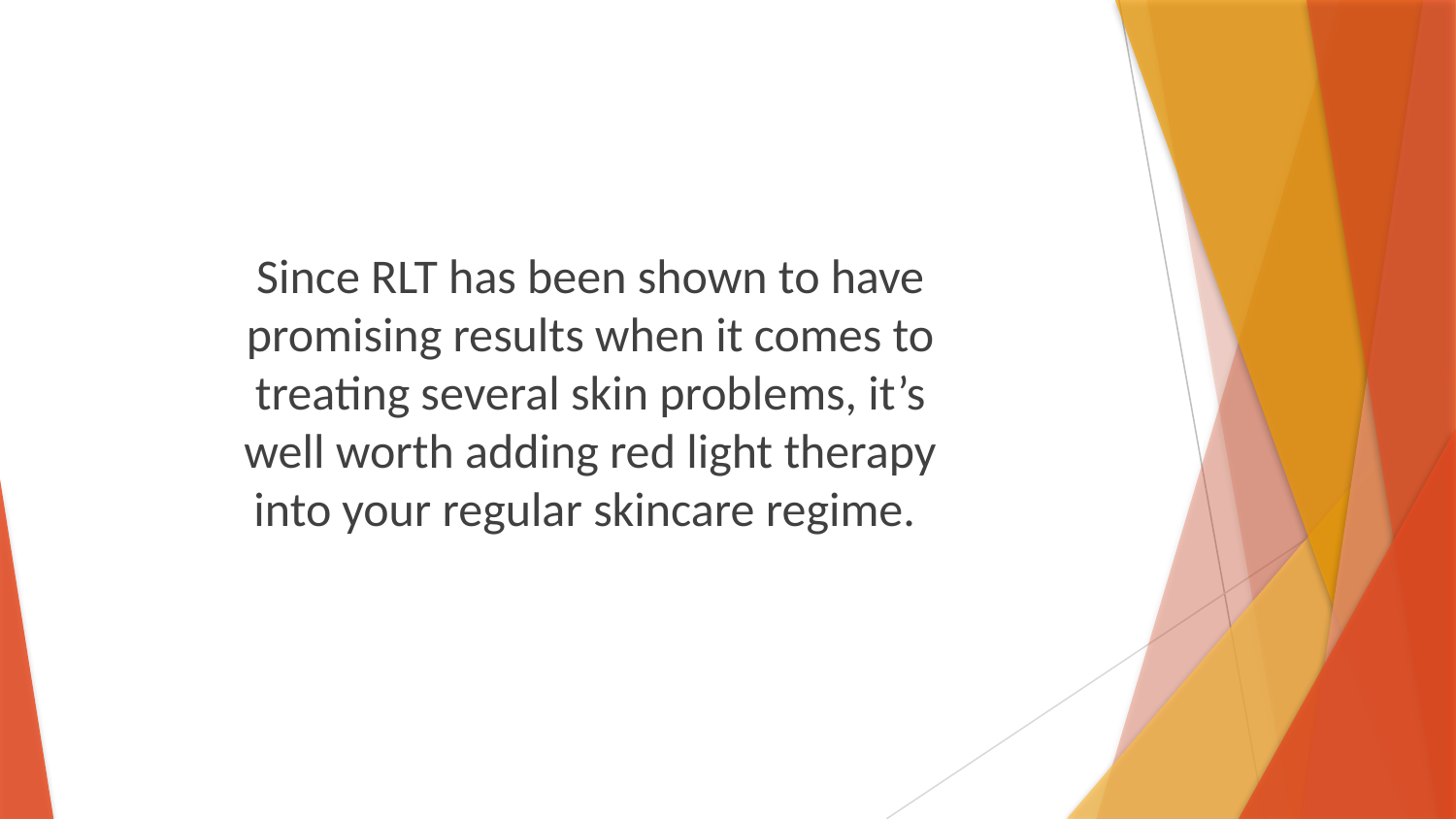

Since RLT has been shown to have promising results when it comes to treating several skin problems, it’s well worth adding red light therapy into your regular skincare regime.